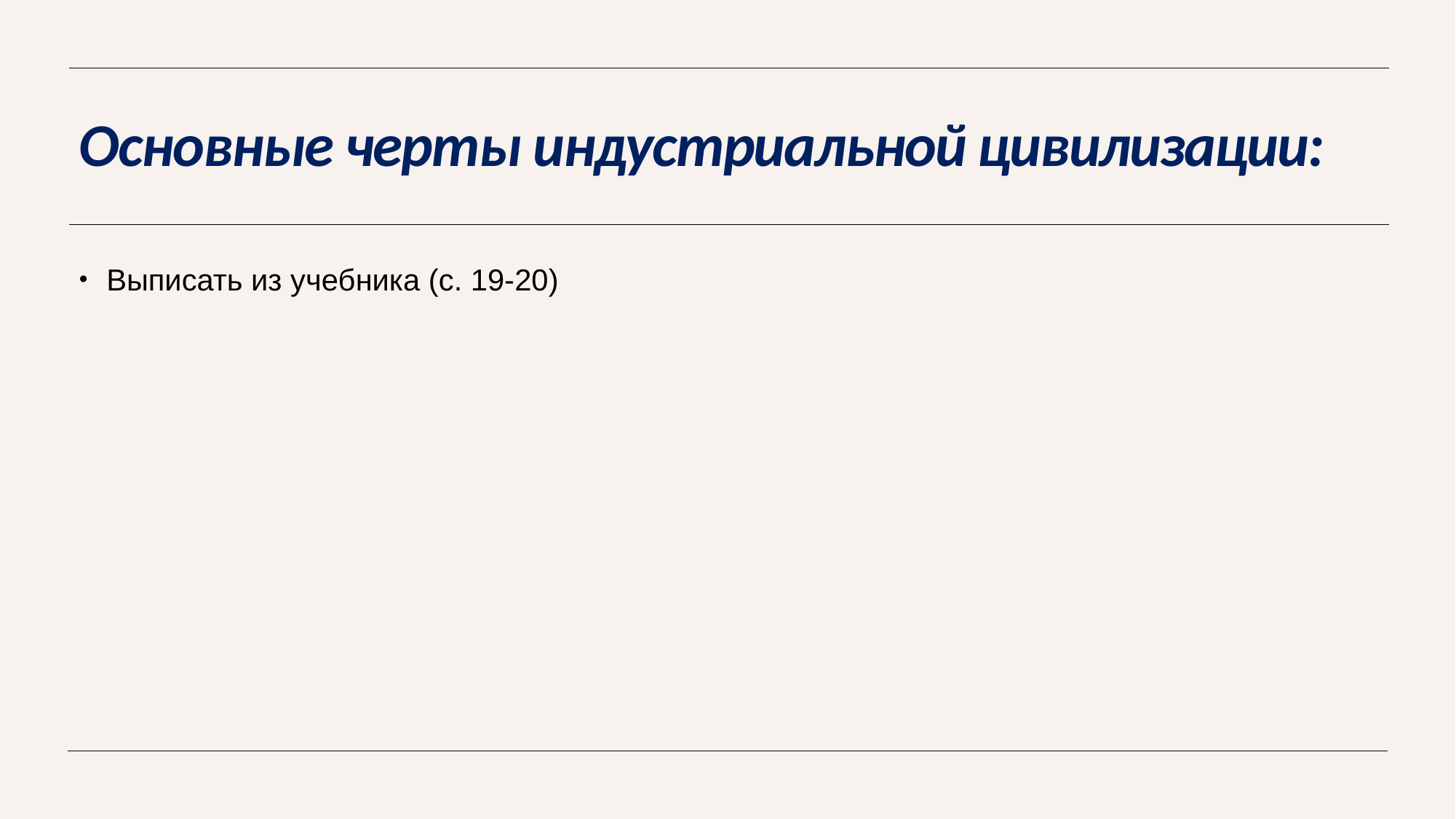

# Основные черты индустриальной цивилизации:
Выписать из учебника (с. 19-20)